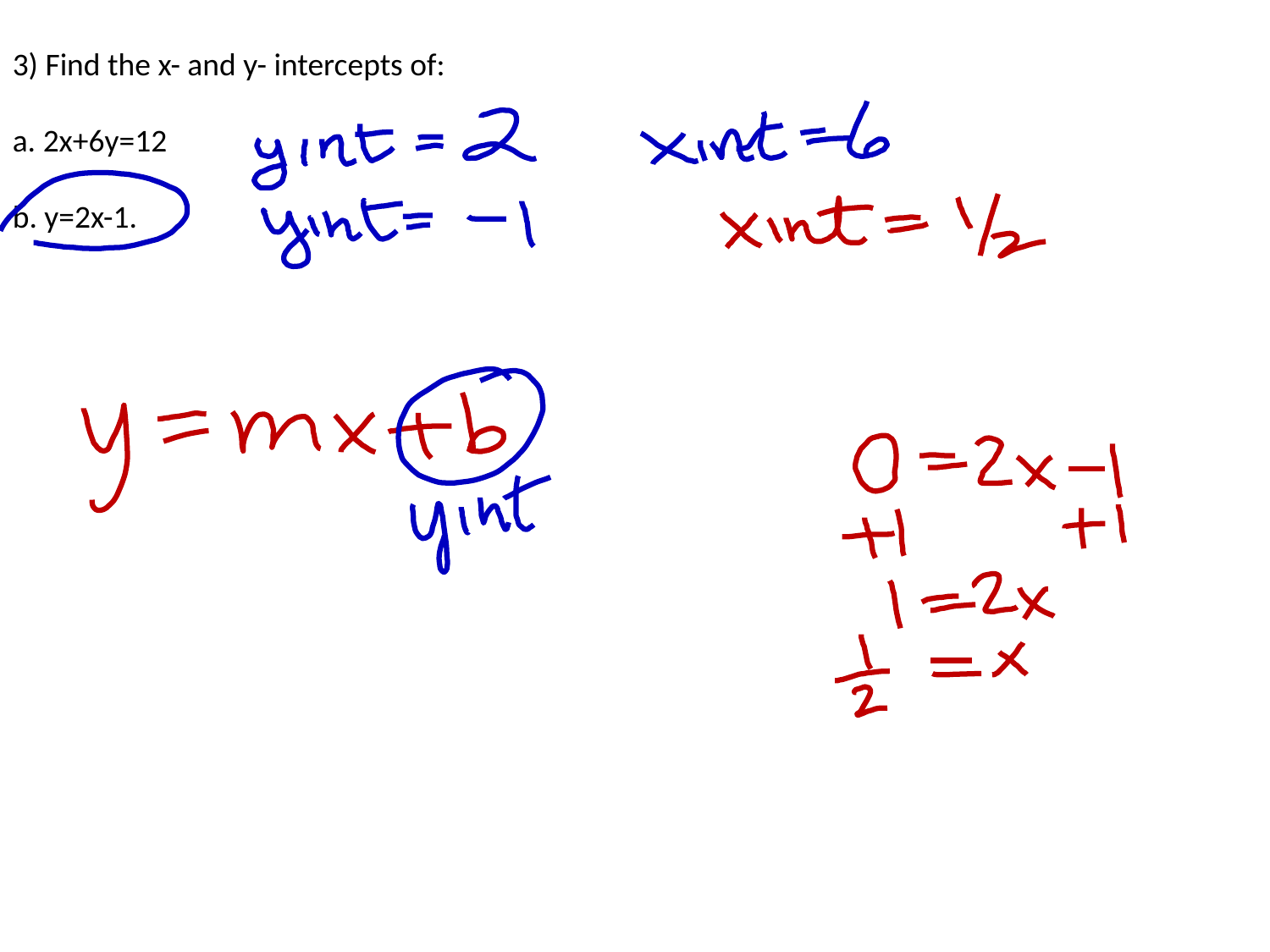

3) Find the x- and y- intercepts of:

a. 2x+6y=12

b. y=2x-1.